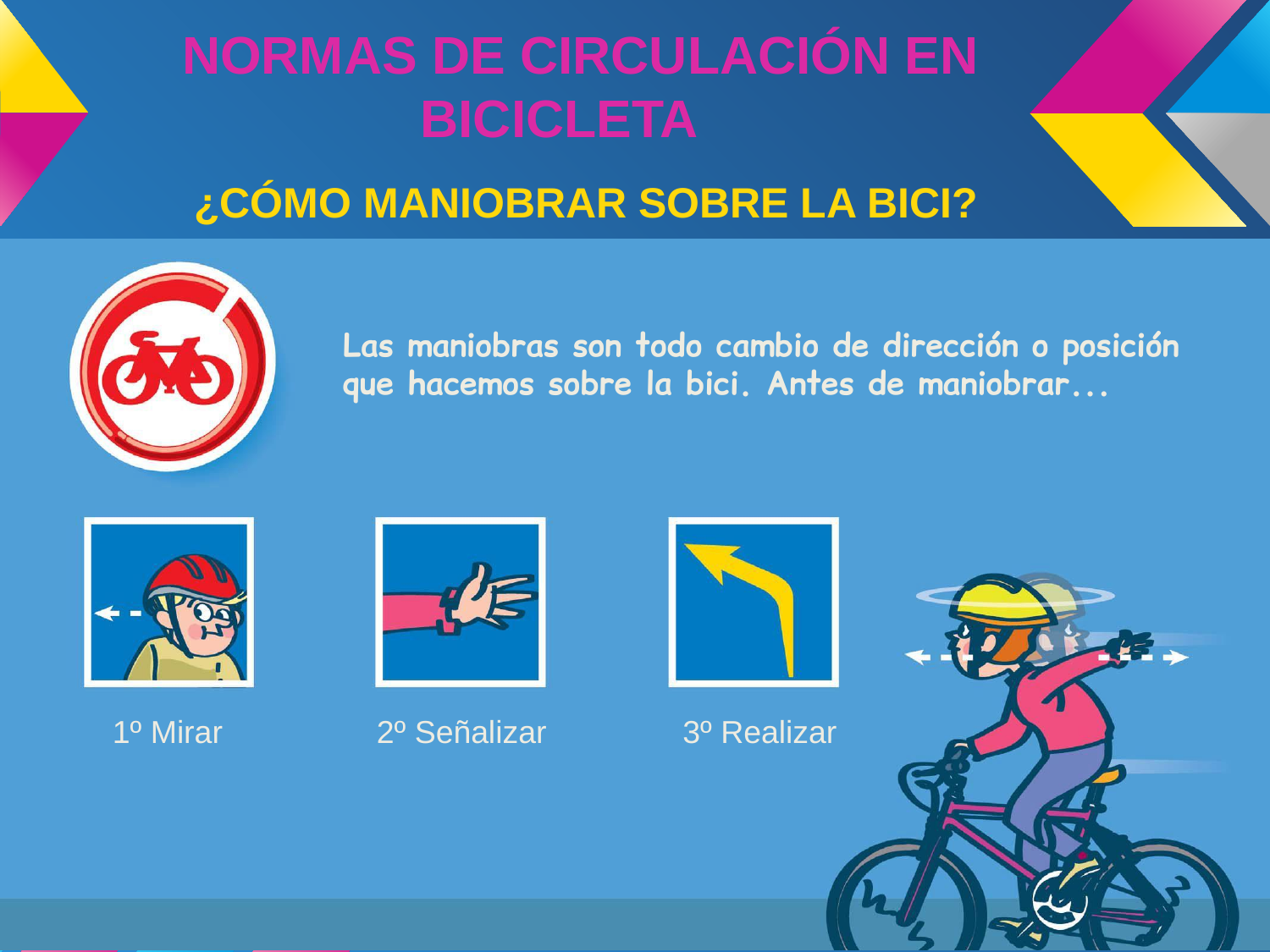

# NORMAS DE CIRCULACIÓN EN BICICLETA
¿CÓMO MANIOBRAR SOBRE LA BICI?

Las maniobras son todo cambio de dirección o posición que hacemos sobre la bici. Antes de maniobrar...
1º Mirar
2º Señalizar
3º Realizar